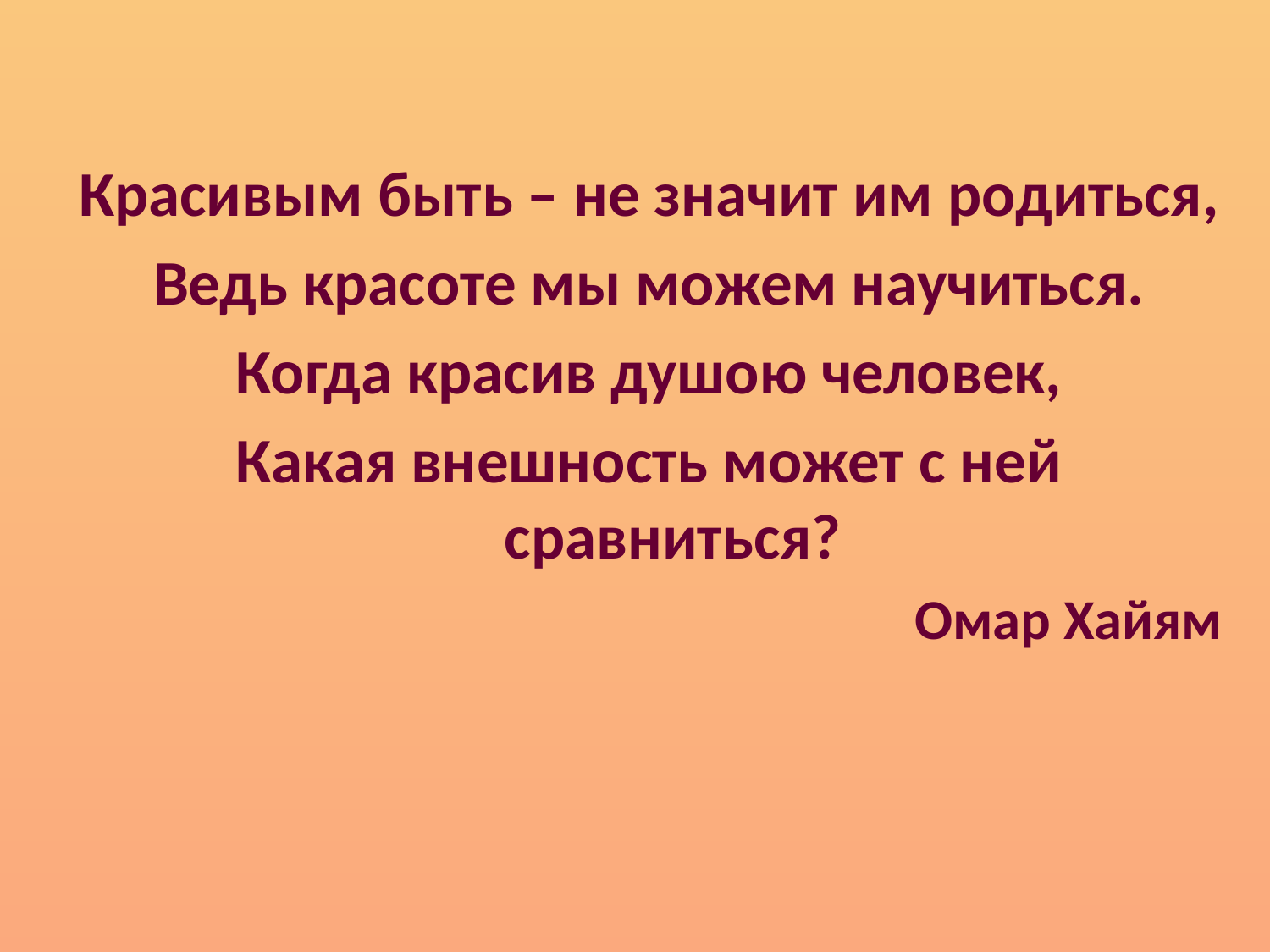

Красивым быть – не значит им родиться,
Ведь красоте мы можем научиться.
Когда красив душою человек,
Какая внешность может с ней сравниться?
Омар Хайям